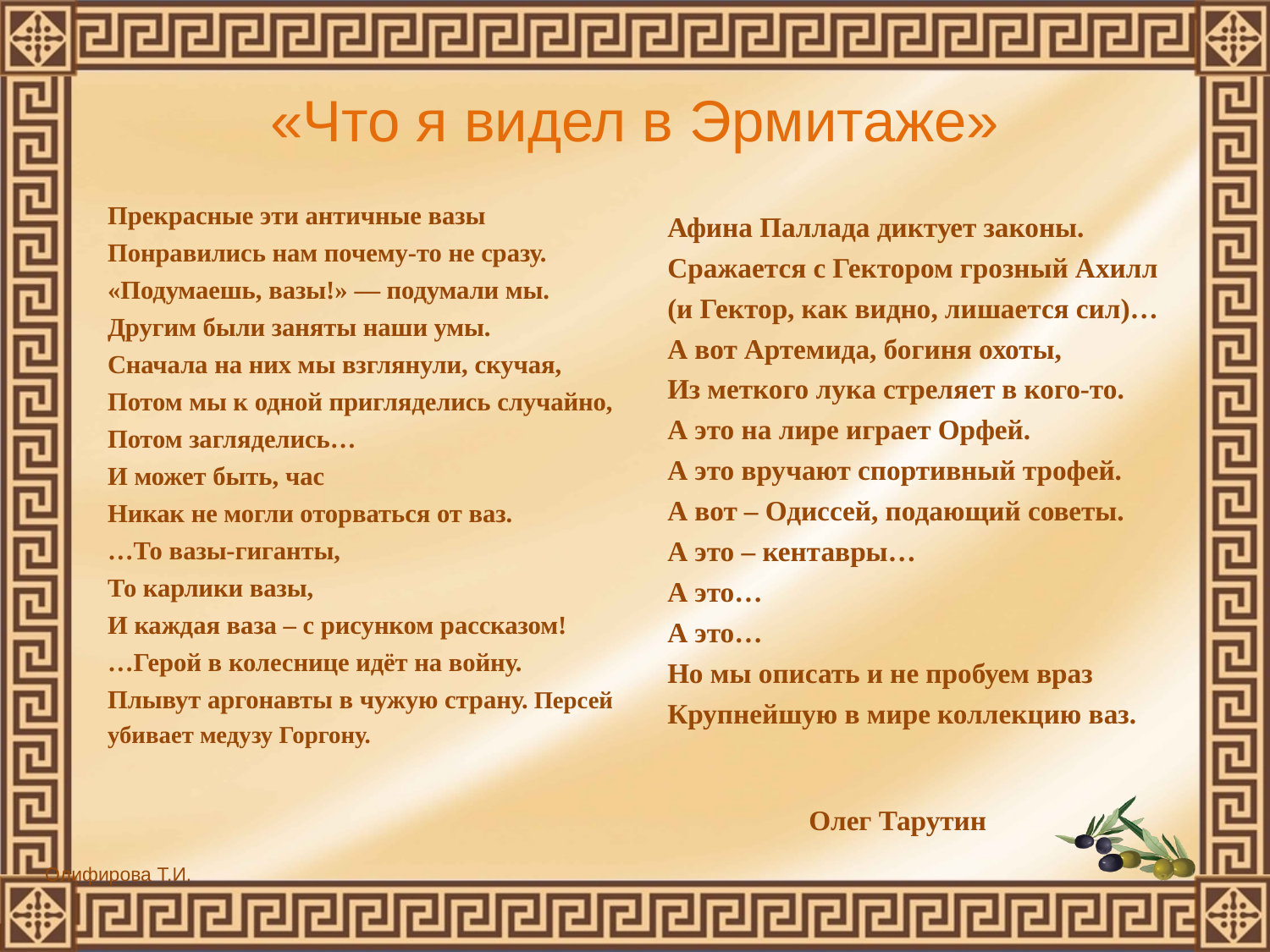

# «Что я видел в Эрмитаже»
Прекрасные эти античные вазы
Понравились нам почему-то не сразу.
«Подумаешь, вазы!» — подумали мы.
Другим были заняты наши умы.
Сначала на них мы взглянули, скучая,
Потом мы к одной пригляделись случайно,
Потом загляделись…
И может быть, час
Никак не могли оторваться от ваз.
…То вазы-гиганты,
То карлики вазы,
И каждая ваза – с рисунком рассказом!
…Герой в колеснице идёт на войну.
Плывут аргонавты в чужую страну. Персей убивает медузу Горгону.

Афина Паллада диктует законы.
Сражается с Гектором грозный Ахилл
(и Гектор, как видно, лишается сил)…
А вот Артемида, богиня охоты,
Из меткого лука стреляет в кого-то.
А это на лире играет Орфей.
А это вручают спортивный трофей.
А вот – Одиссей, подающий советы.
А это – кентавры…
А это…
А это…
Но мы описать и не пробуем враз
Крупнейшую в мире коллекцию ваз.
Олег Тарутин